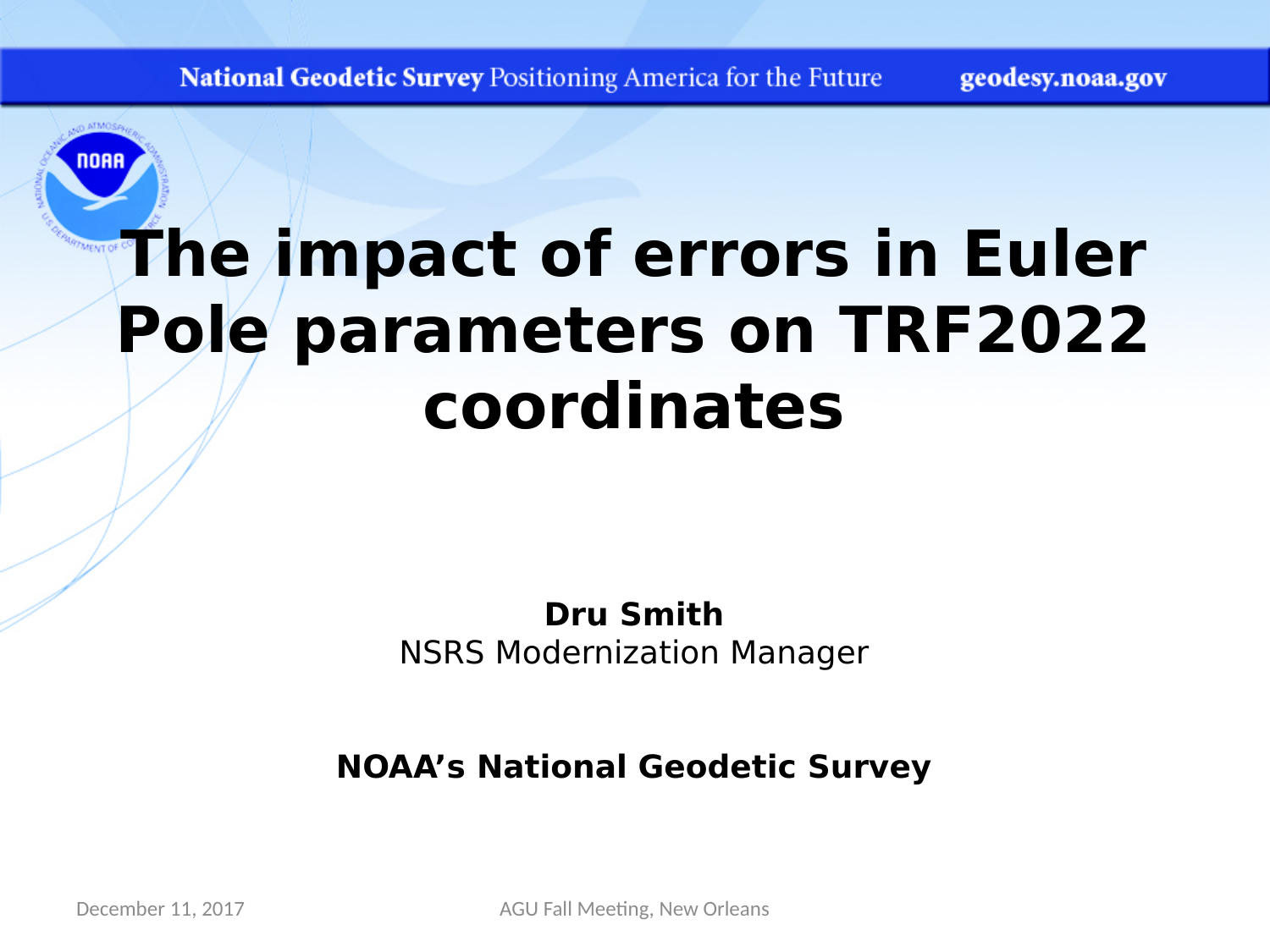

The impact of errors in Euler Pole parameters on TRF2022 coordinates

Dru Smith
NSRS Modernization Manager

NOAA’s National Geodetic Survey
December 11, 2017
AGU Fall Meeting, New Orleans